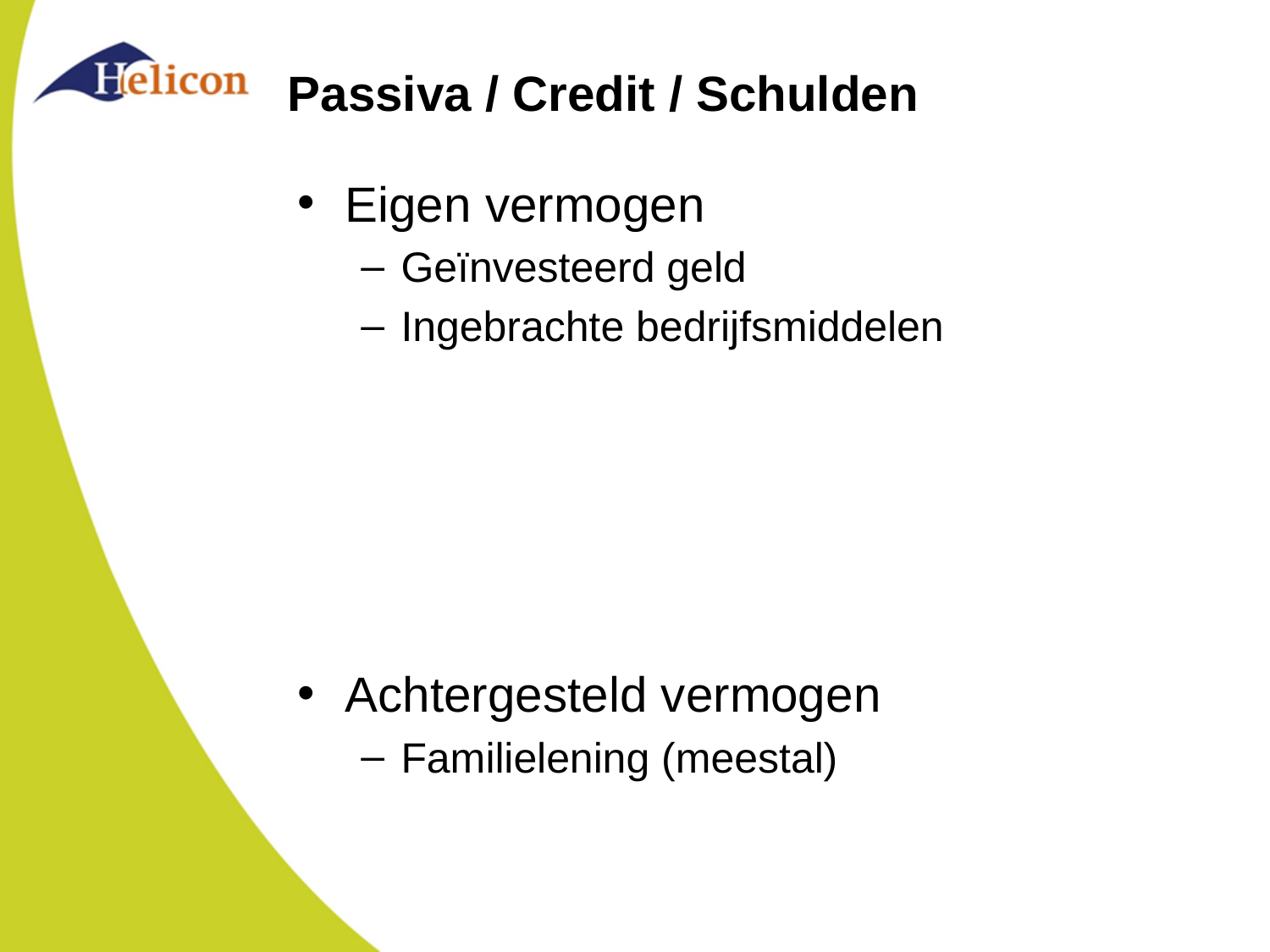

# Passiva / Credit / Schulden
Eigen vermogen
Geïnvesteerd geld
Ingebrachte bedrijfsmiddelen

Achtergesteld vermogen
Familielening (meestal)